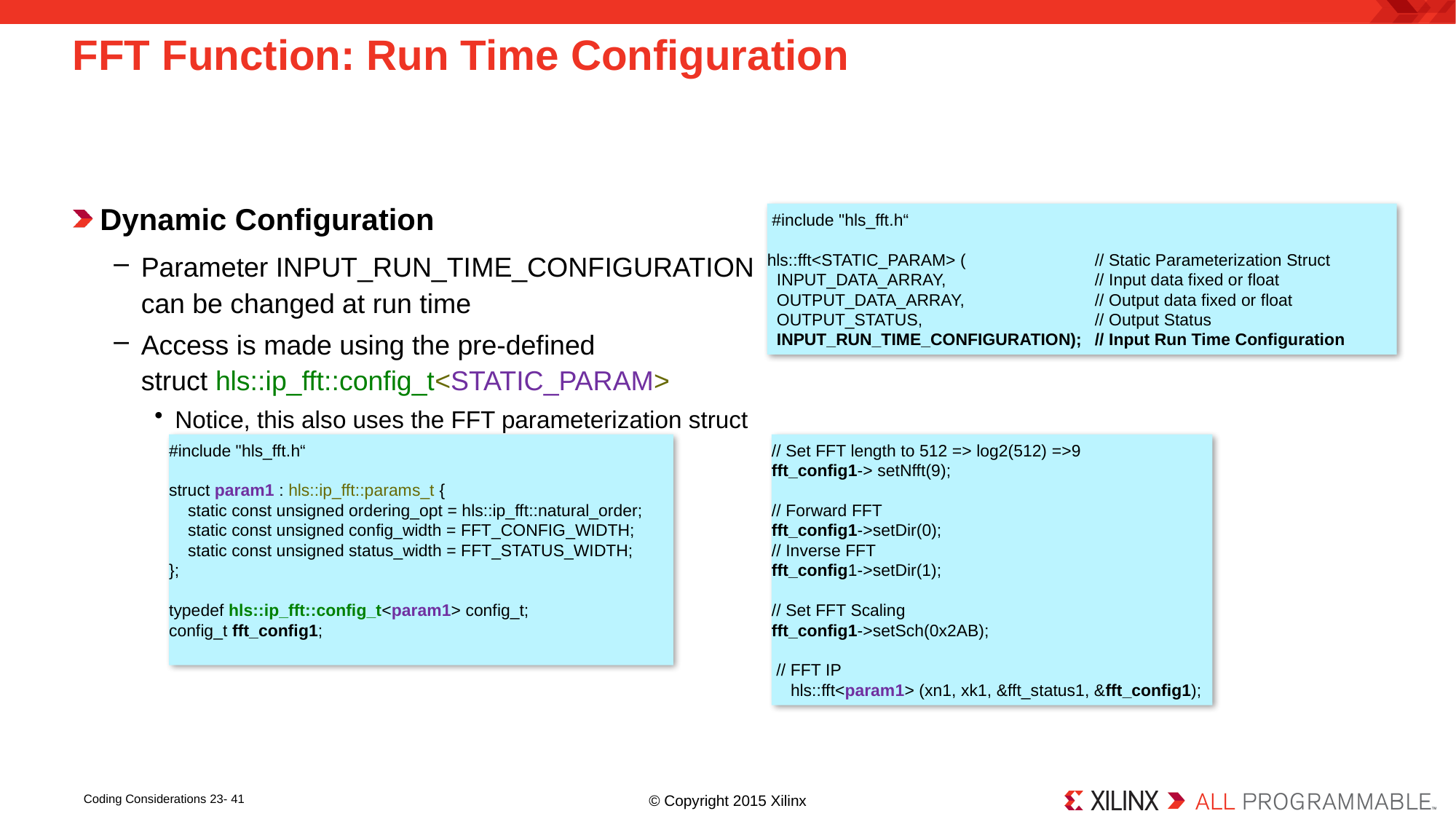

# FFT Function: Run Time Configuration
Dynamic Configuration

Parameter INPUT_RUN_TIME_CONFIGURATION
can be changed at run time
Access is made using the pre-defined
struct hls::ip_fft::config_t<STATIC_PARAM>
Notice, this also uses the FFT parameterization struct

 #include "hls_fft.h“

hls::fft<STATIC_PARAM> (                           	// Static Parameterization Struct
  INPUT_DATA_ARRAY,            	// Input data fixed or float
  OUTPUT_DATA_ARRAY,        	// Output data fixed or float
  OUTPUT_STATUS,                 	// Output Status
  INPUT_RUN_TIME_CONFIGURATION); 	// Input Run Time Configuration
#include "hls_fft.h“

struct param1 : hls::ip_fft::params_t {
    static const unsigned ordering_opt = hls::ip_fft::natural_order;
    static const unsigned config_width = FFT_CONFIG_WIDTH;
    static const unsigned status_width = FFT_STATUS_WIDTH;
};

typedef hls::ip_fft::config_t<param1> config_t;
config_t fft_config1;

// Set FFT length to 512 => log2(512) =>9
fft_config1-> setNfft(9);

// Forward FFT
fft_config1->setDir(0);
// Inverse FFT
fft_config1->setDir(1);

// Set FFT Scaling
fft_config1->setSch(0x2AB);

 // FFT IP
    hls::fft<param1> (xn1, xk1, &fft_status1, &fft_config1);
Coding Considerations 23- 41
© Copyright 2015 Xilinx